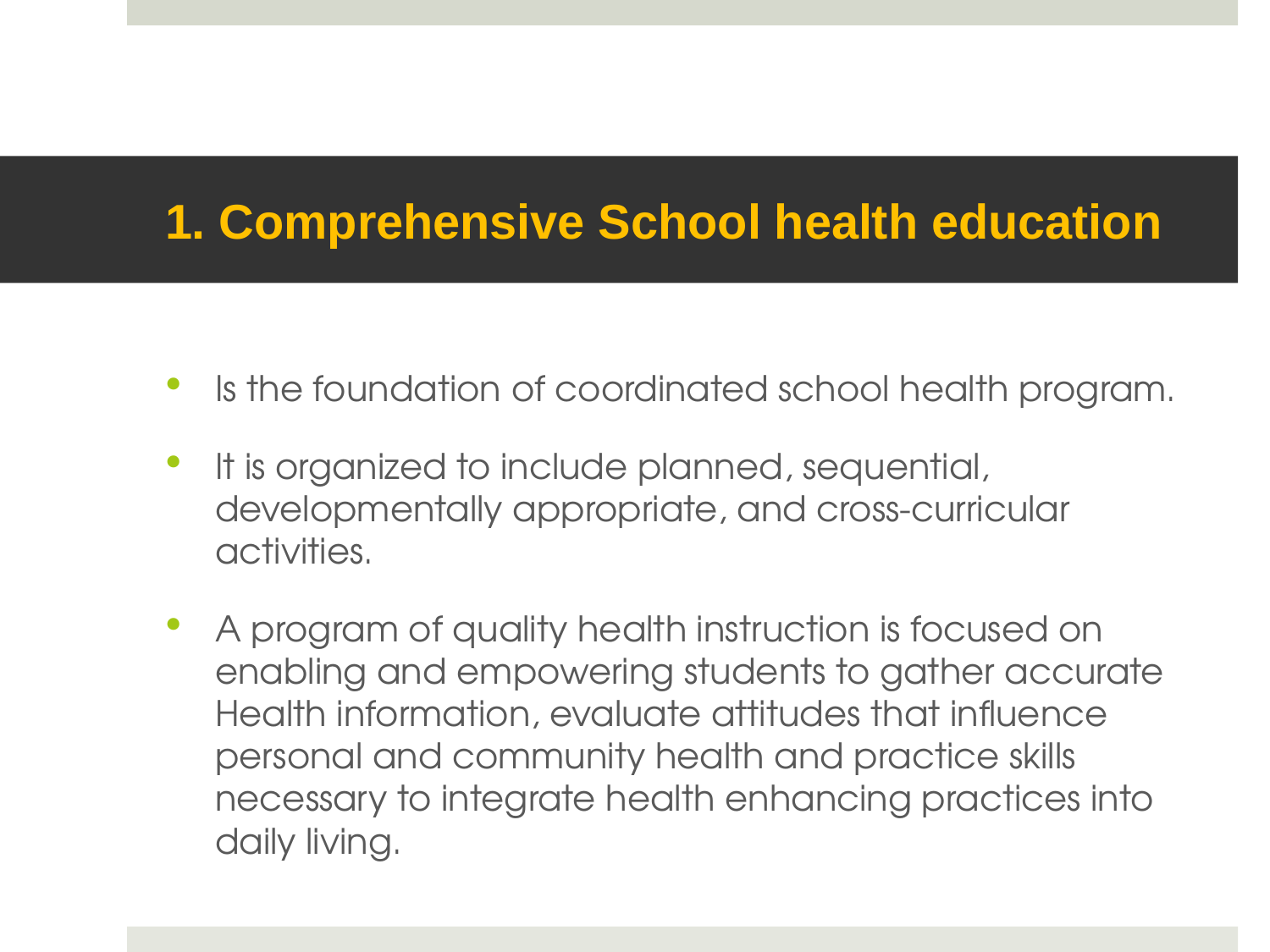

# 1. Comprehensive School health education
Is the foundation of coordinated school health program.
It is organized to include planned, sequential, developmentally appropriate, and cross-curricular activities.
A program of quality health instruction is focused on enabling and empowering students to gather accurate Health information, evaluate attitudes that influence personal and community health and practice skills necessary to integrate health enhancing practices into daily living.